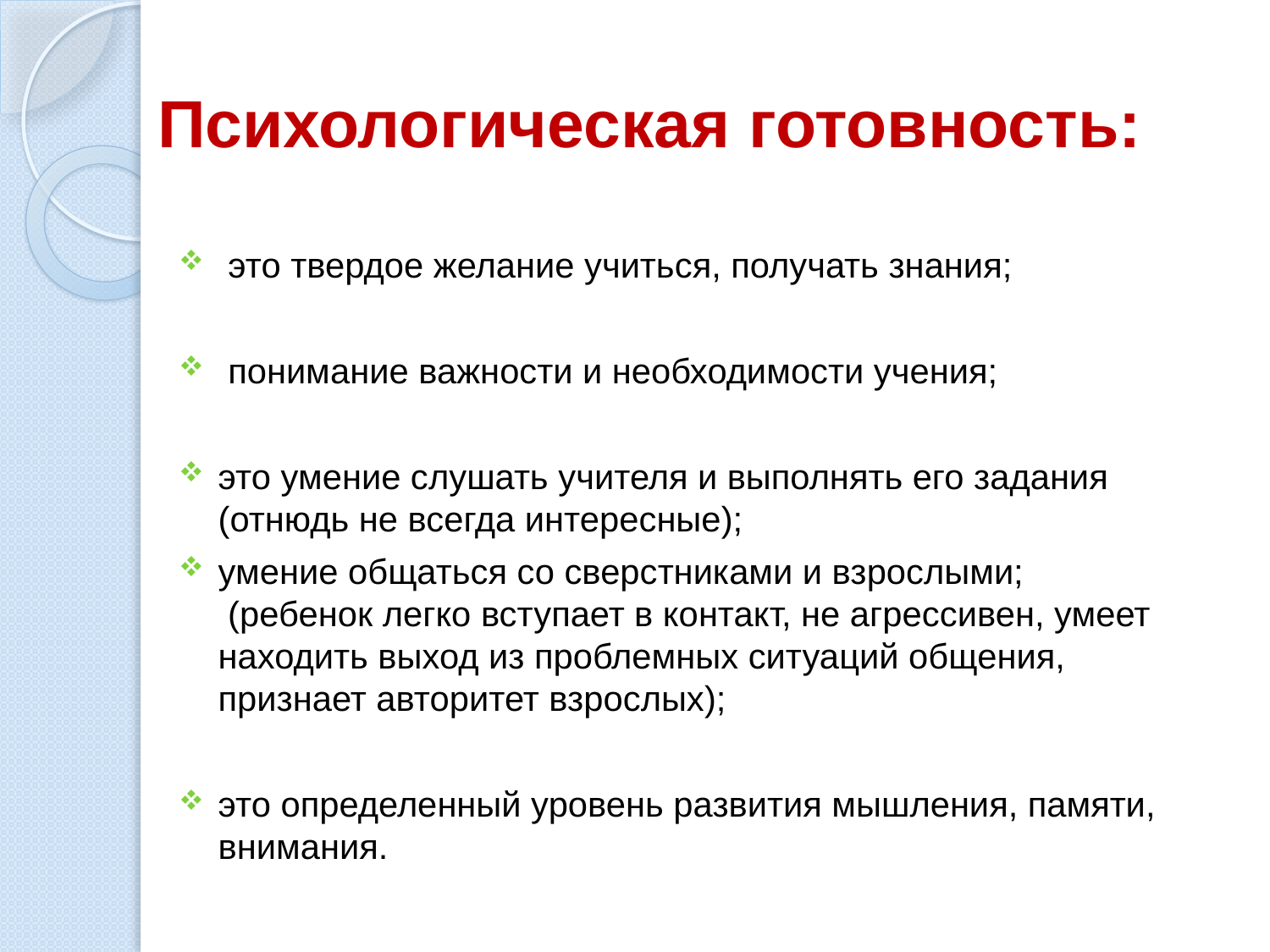

# Психологическая готовность:
 это твердое желание учиться, получать знания;

 понимание важности и необходимости учения;

это умение слушать учителя и выполнять его задания (отнюдь не всегда интересные);
умение общаться со сверстниками и взрослыми;
 (ребенок легко вступает в контакт, не агрессивен, умеет находить выход из проблемных ситуаций общения, признает авторитет взрослых);

это определенный уровень развития мышления, памяти, внимания.